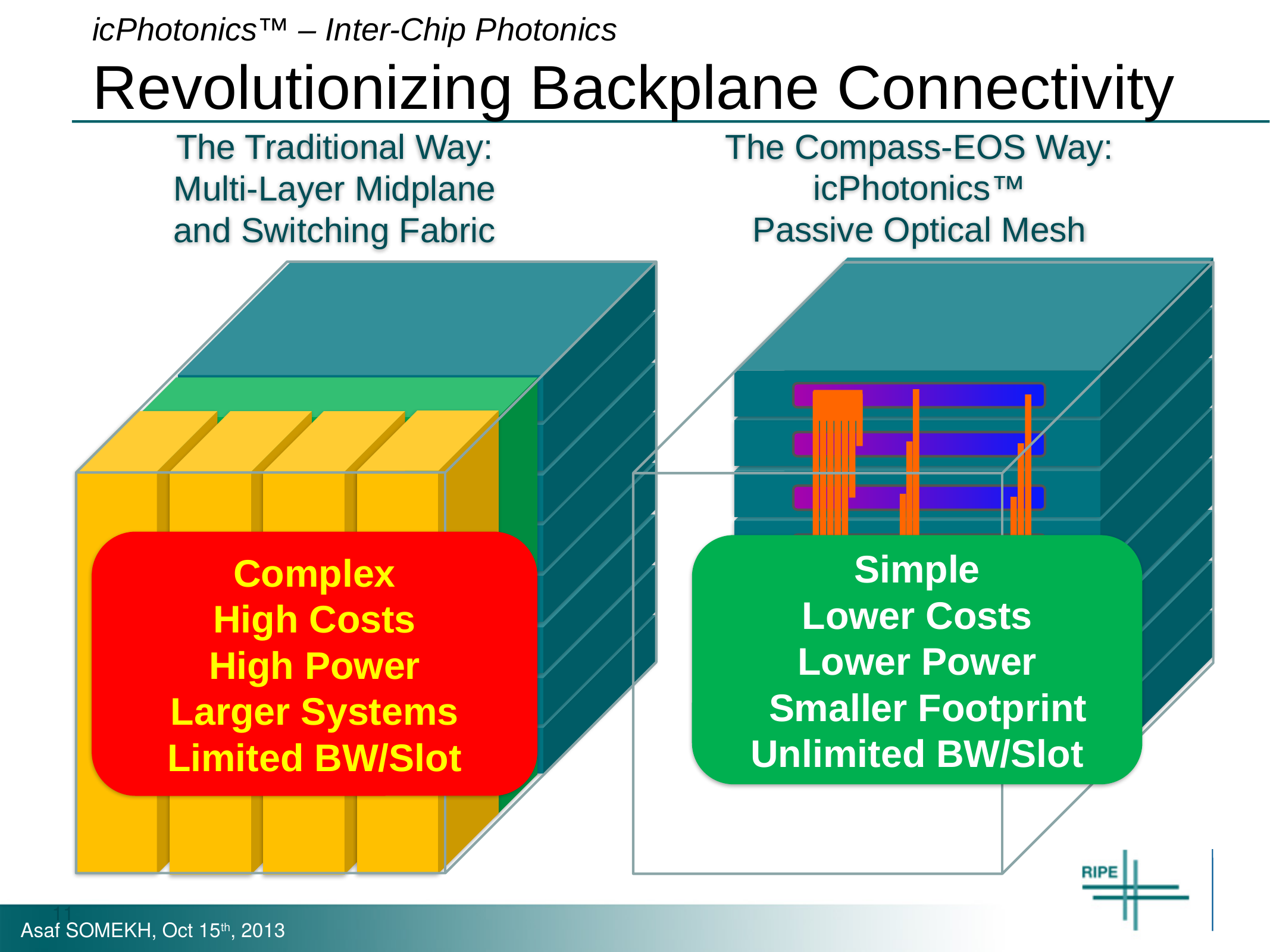

# icPhotonics™ – Inter-Chip Photonics Revolutionizing Backplane Connectivity
The Compass-EOS Way:
icPhotonics™
Passive Optical Mesh
The Traditional Way:
Multi-Layer Midplane
and Switching Fabric

Complex
High Costs
High Power
Larger Systems
Limited BW/Slot
Simple
Lower Costs
Lower Power
  Smaller Footprint
Unlimited BW/Slot

11